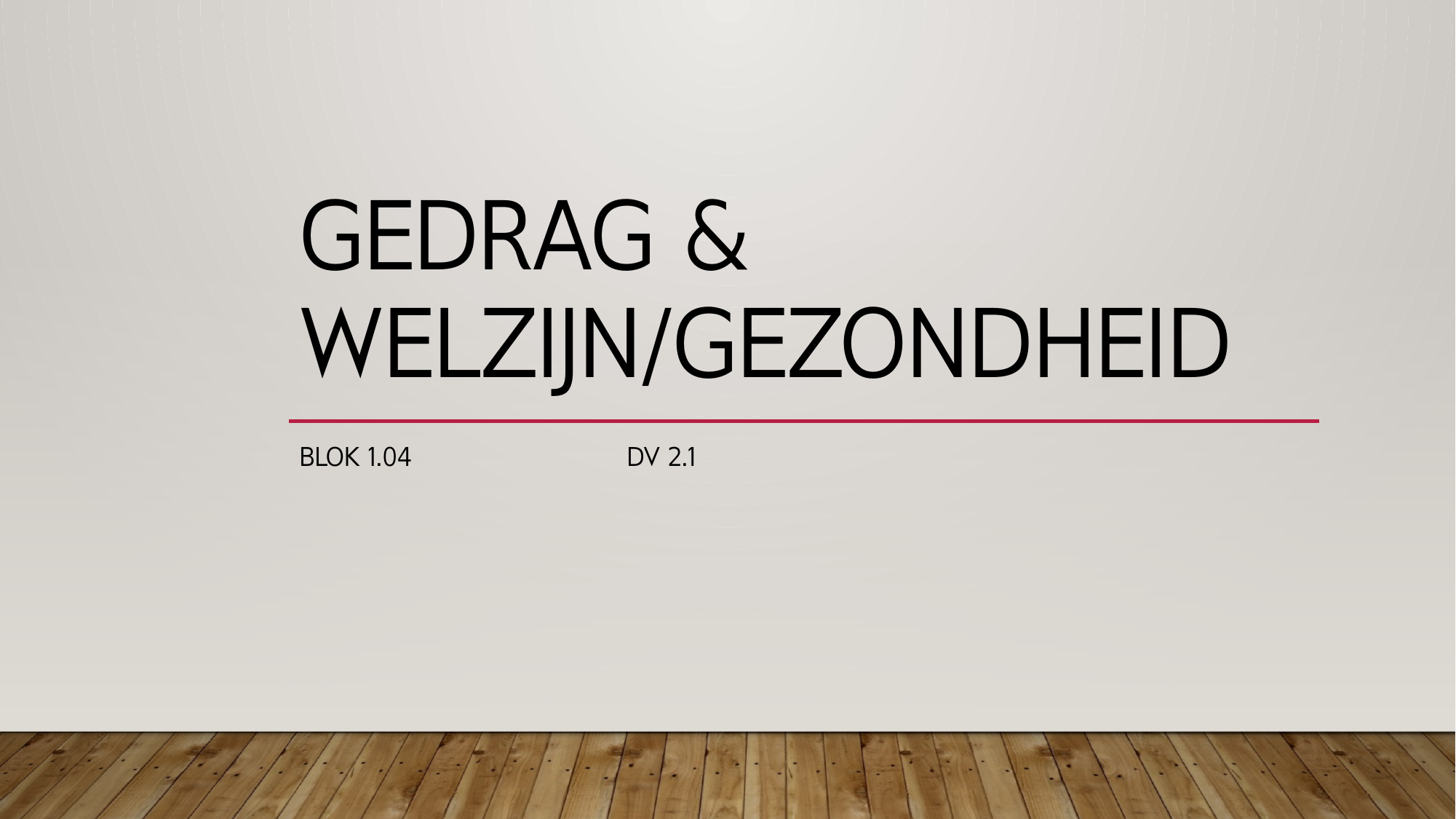

# Gedrag & Welzijn/Gezondheid
Blok 1.04		Dv 2.1